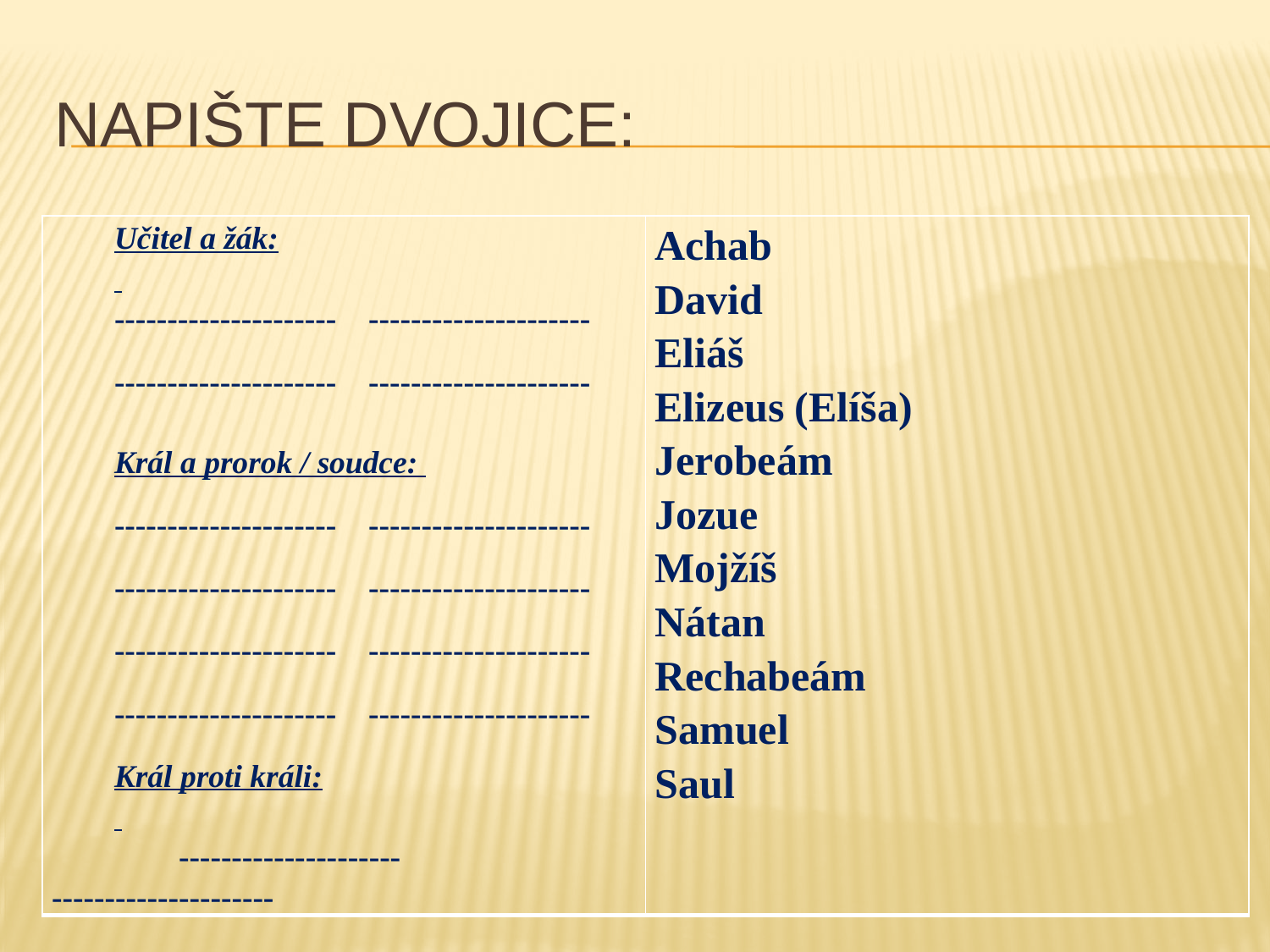

# Napište dvojice:
| Učitel a žák: --------------------- --------------------- --------------------- --------------------- Král a prorok / soudce: --------------------- --------------------- --------------------- --------------------- --------------------- --------------------- --------------------- --------------------- Král proti králi: --------------------- --------------------- | Achab David Eliáš Elizeus (Elíša) Jerobeám Jozue Mojžíš Nátan Rechabeám Samuel Saul |
| --- | --- |